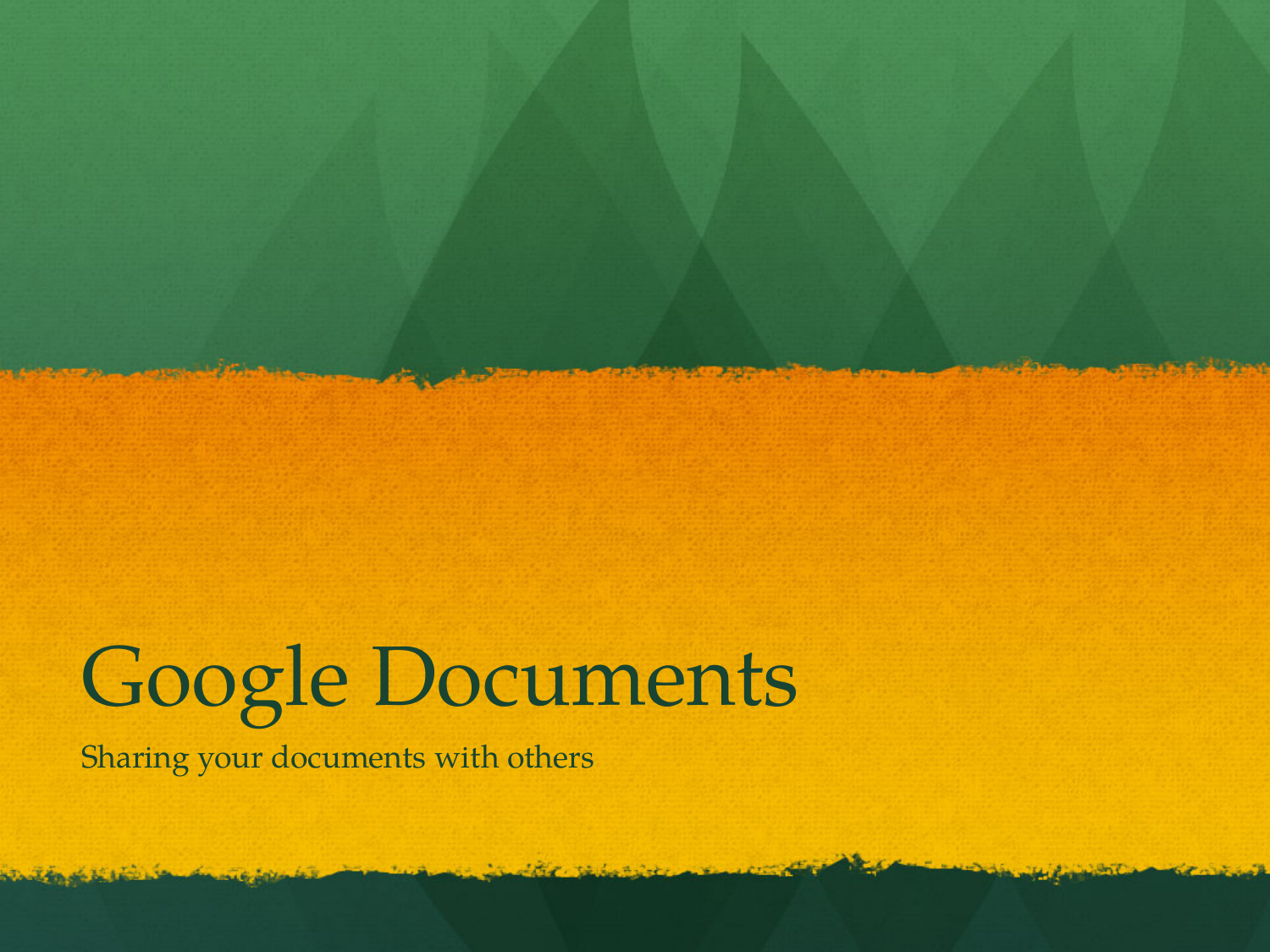

# Google Documents
Sharing your documents with others